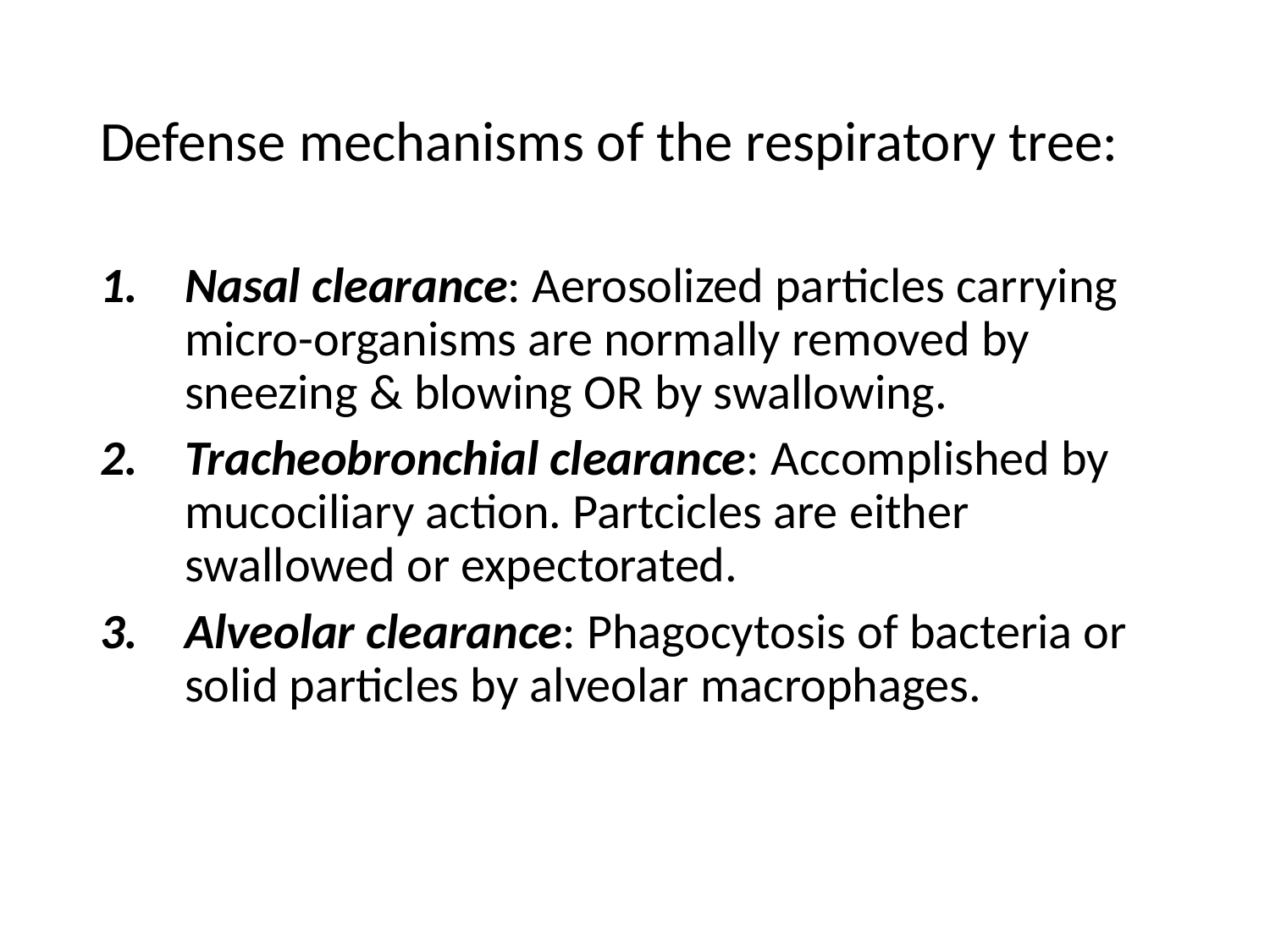

# Defense mechanisms of the respiratory tree:
Nasal clearance: Aerosolized particles carrying micro-organisms are normally removed by sneezing & blowing OR by swallowing.
Tracheobronchial clearance: Accomplished by mucociliary action. Partcicles are either swallowed or expectorated.
Alveolar clearance: Phagocytosis of bacteria or solid particles by alveolar macrophages.